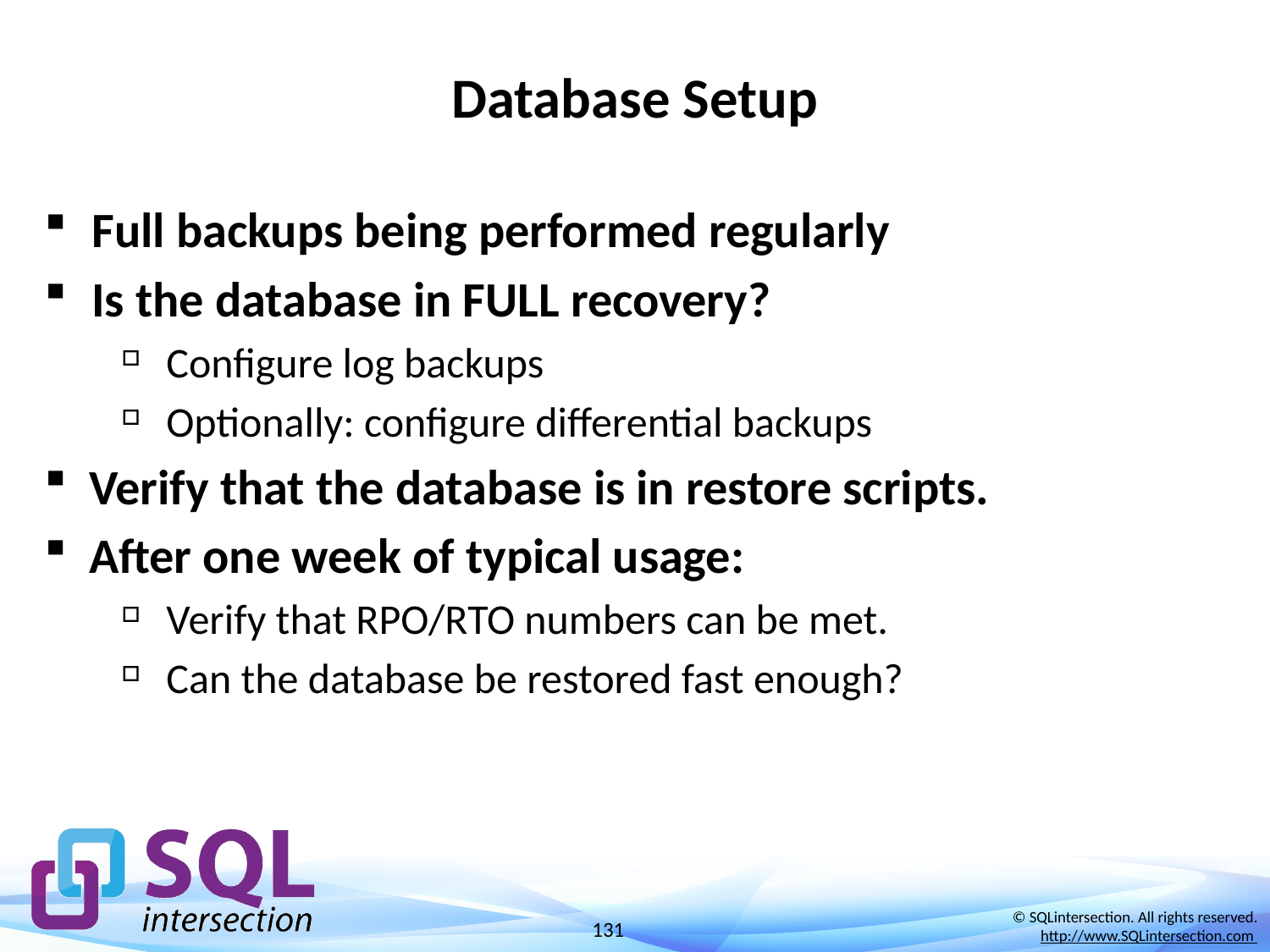

# Database Setup
Full backups being performed regularly
Is the database in FULL recovery?
Configure log backups
Optionally: configure differential backups
Verify that the database is in restore scripts.
After one week of typical usage:
Verify that RPO/RTO numbers can be met.
Can the database be restored fast enough?